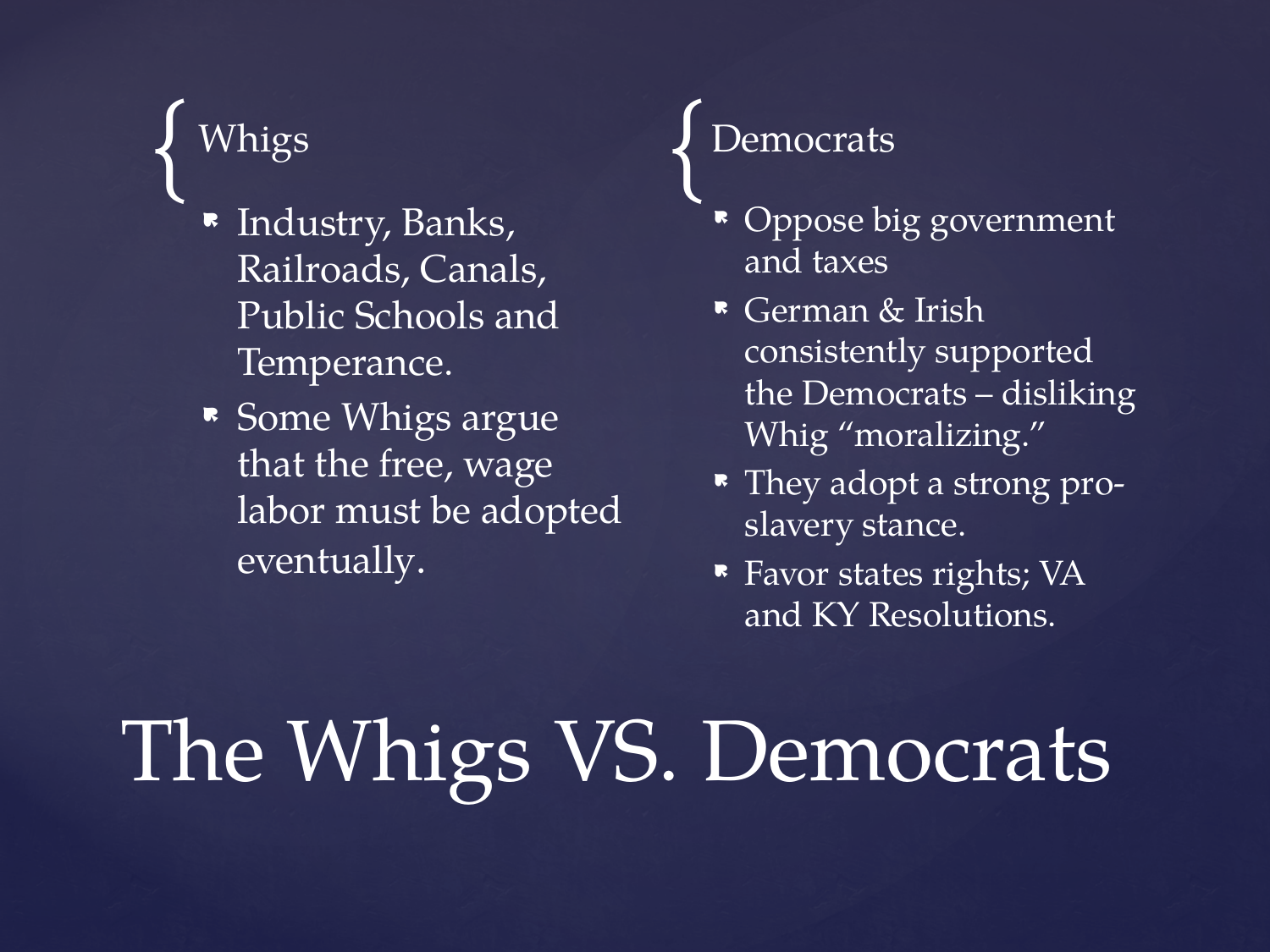

Whigs
Democrats
Industry, Banks, Railroads, Canals, Public Schools and Temperance.
Some Whigs argue that the free, wage labor must be adopted eventually.
Oppose big government and taxes
German & Irish consistently supported the Democrats – disliking Whig “moralizing.”
They adopt a strong pro-slavery stance.
Favor states rights; VA and KY Resolutions.
# The Whigs VS. Democrats